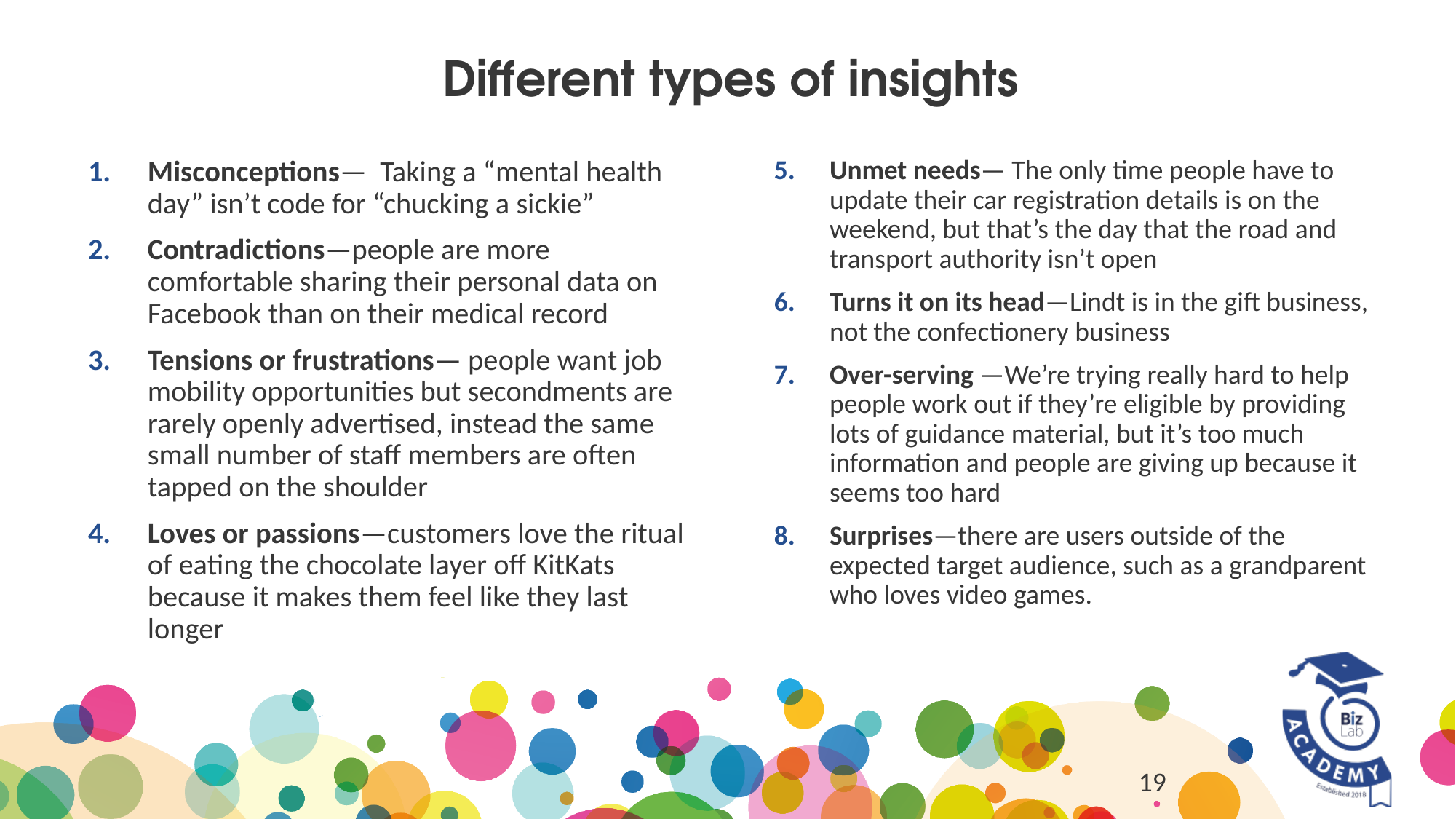

# Different types of insights
Misconceptions—  Taking a “mental health day” isn’t code for “chucking a sickie”
Contradictions—people are more comfortable sharing their personal data on Facebook than on their medical record
Tensions or frustrations— people want job mobility opportunities but secondments are rarely openly advertised, instead the same small number of staff members are often tapped on the shoulder
Loves or passions—customers love the ritual of eating the chocolate layer off KitKats because it makes them feel like they last longer
Unmet needs— The only time people have to update their car registration details is on the weekend, but that’s the day that the road and transport authority isn’t open
Turns it on its head—Lindt is in the gift business, not the confectionery business
Over-serving —We’re trying really hard to help people work out if they’re eligible by providing lots of guidance material, but it’s too much information and people are giving up because it seems too hard
Surprises—there are users outside of the expected target audience, such as a grandparent who loves video games.

19